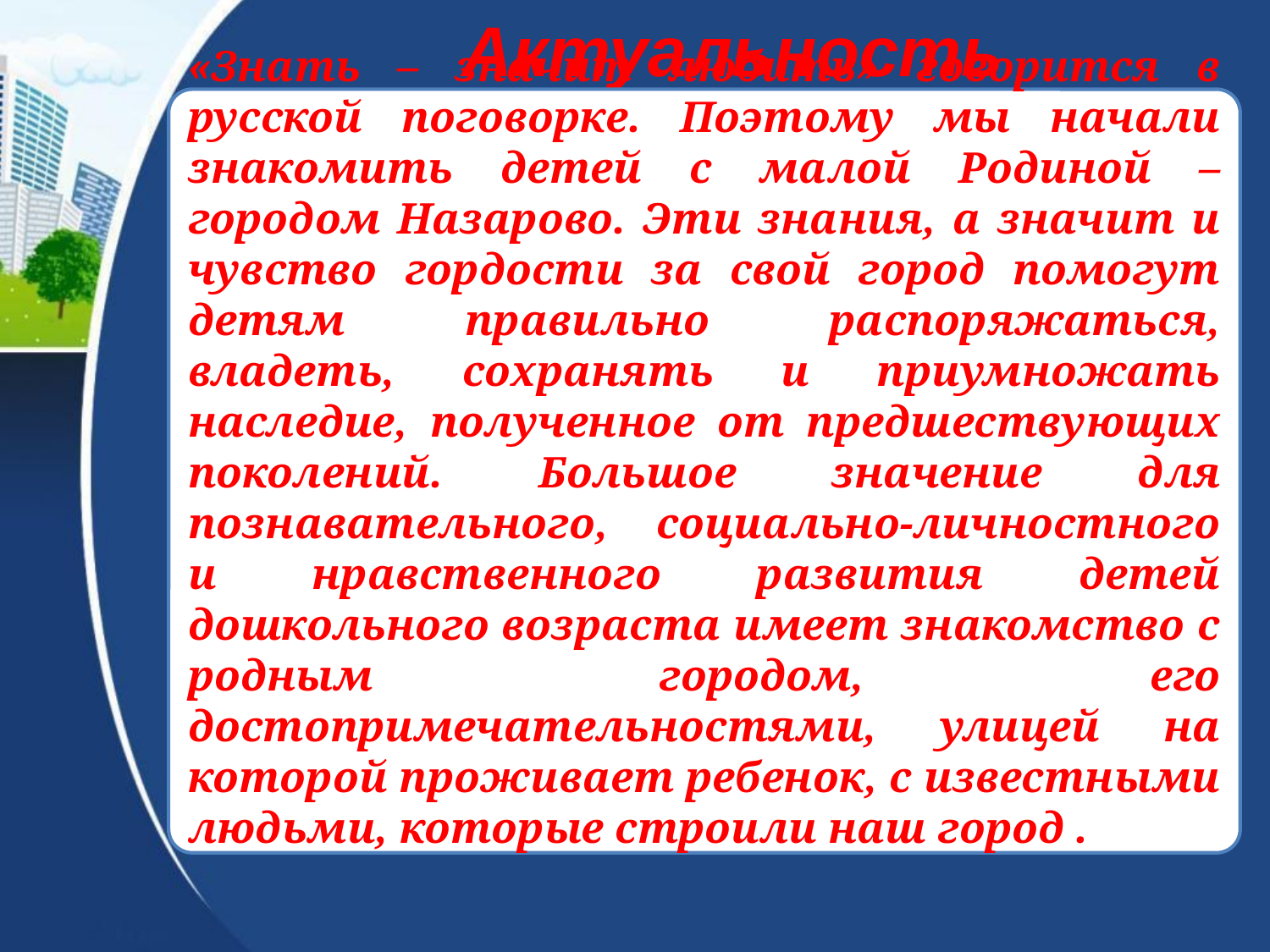

Актуальность

«Знать – значит любить» говорится в русской поговорке. Поэтому мы начали знакомить детей с малой Родиной – городом Назарово. Эти знания, а значит и чувство гордости за свой город помогут детям правильно распоряжаться, владеть, сохранять и приумножать наследие, полученное от предшествующих поколений. Большое значение для познавательного, социально-личностного и нравственного развития детей дошкольного возраста имеет знакомство с родным городом, его достопримечательностями, улицей на которой проживает ребенок, с известными людьми, которые строили наш город .